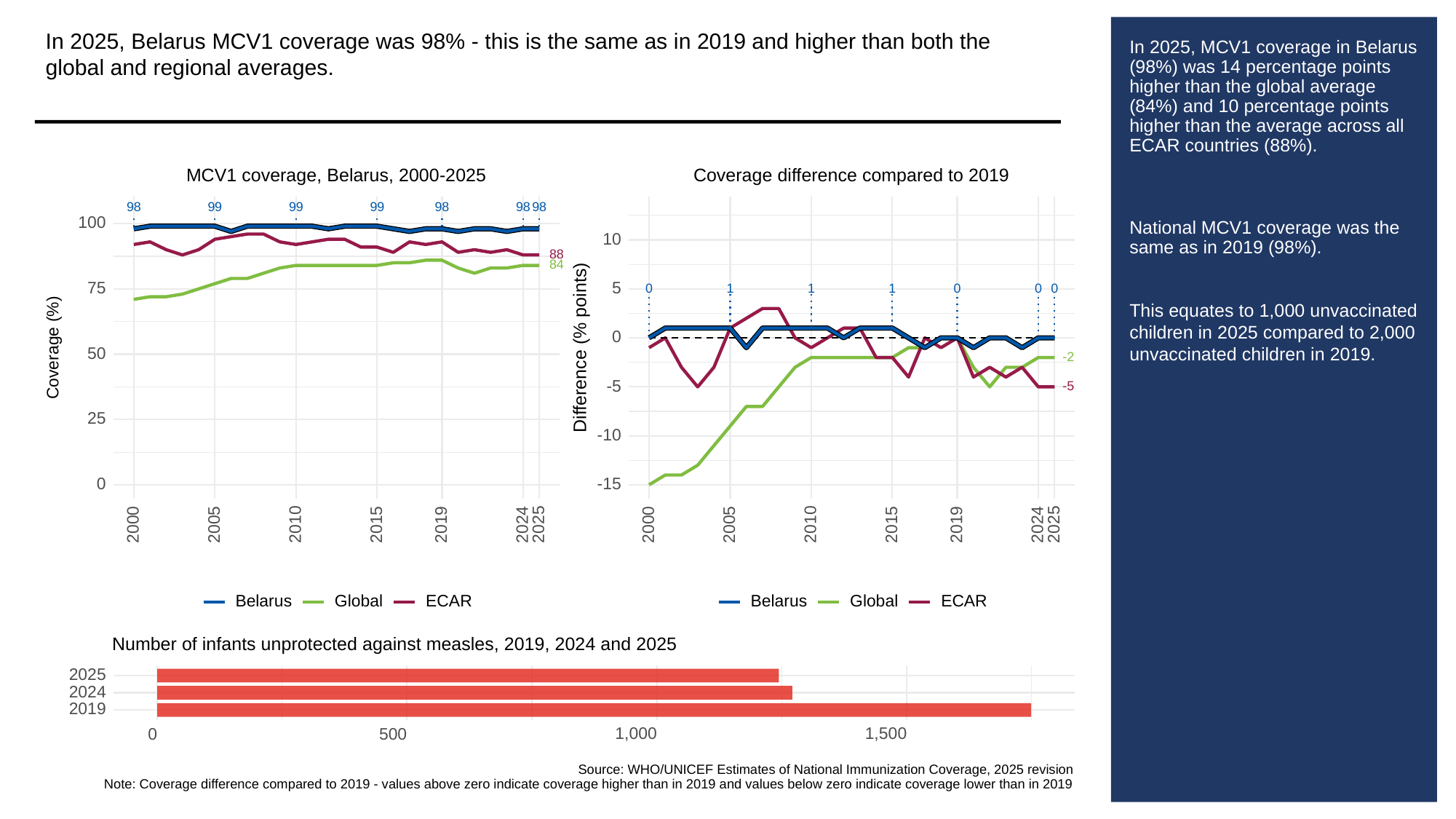

In 2025, Belarus MCV1 coverage was 98% - this is the same as in 2019 and higher than both the global and regional averages.
# In 2025, MCV1 coverage in Belarus (98%) was 14 percentage points higher than the global average (84%) and 10 percentage points higher than the average across all ECAR countries (88%).

National MCV1 coverage was the same as in 2019 (98%).

This equates to 1,000 unvaccinated children in 2025 compared to 2,000 unvaccinated children in 2019.

MCV1 coverage, Belarus, 2000-2025
Coverage difference compared to 2019

98
99
99
99
98
98
98

100

10

88

84

75
5
0
0
0
0
1
1
1

0

Difference (% points)
Coverage (%)
50
-2

-5
-5

25

-10

0
-15

2000
2005
2010
2015
2019
2024
2025
2000
2005
2010
2015
2019
2024
2025
Global
ECAR
Global
ECAR
Belarus
Belarus

Number of infants unprotected against measles, 2019, 2024 and 2025

2025

2024

2019

1,000
1,500
0
500
Source: WHO/UNICEF Estimates of National Immunization Coverage, 2025 revision
Note: Coverage difference compared to 2019 - values above zero indicate coverage higher than in 2019 and values below zero indicate coverage lower than in 2019